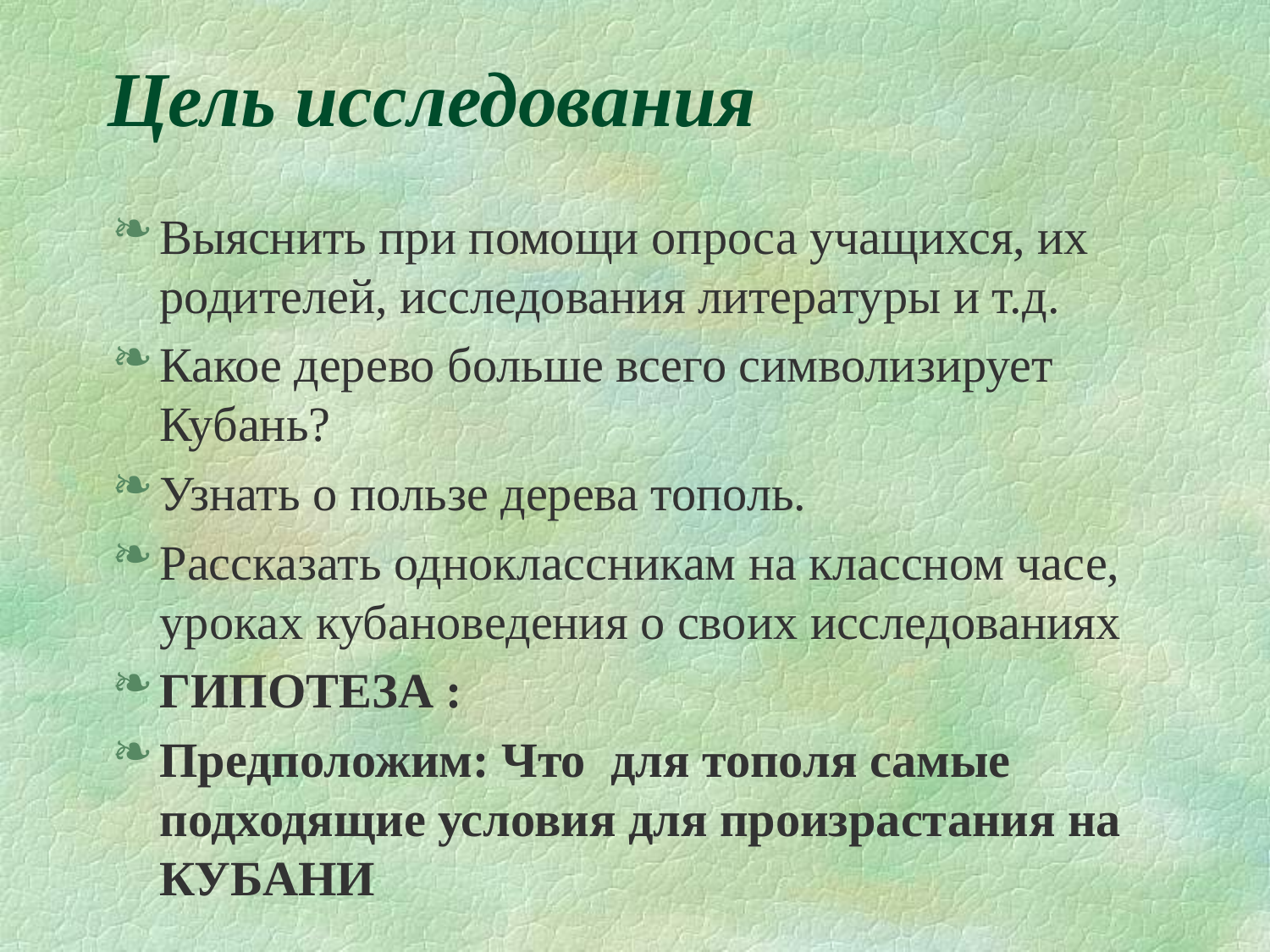

# Цель исследования
Выяснить при помощи опроса учащихся, их родителей, исследования литературы и т.д.
Какое дерево больше всего символизирует Кубань?
Узнать о пользе дерева тополь.
Рассказать одноклассникам на классном часе, уроках кубановедения о своих исследованиях
ГИПОТЕЗА :
Предположим: Что  для тополя самые подходящие условия для произрастания на КУБАНИ